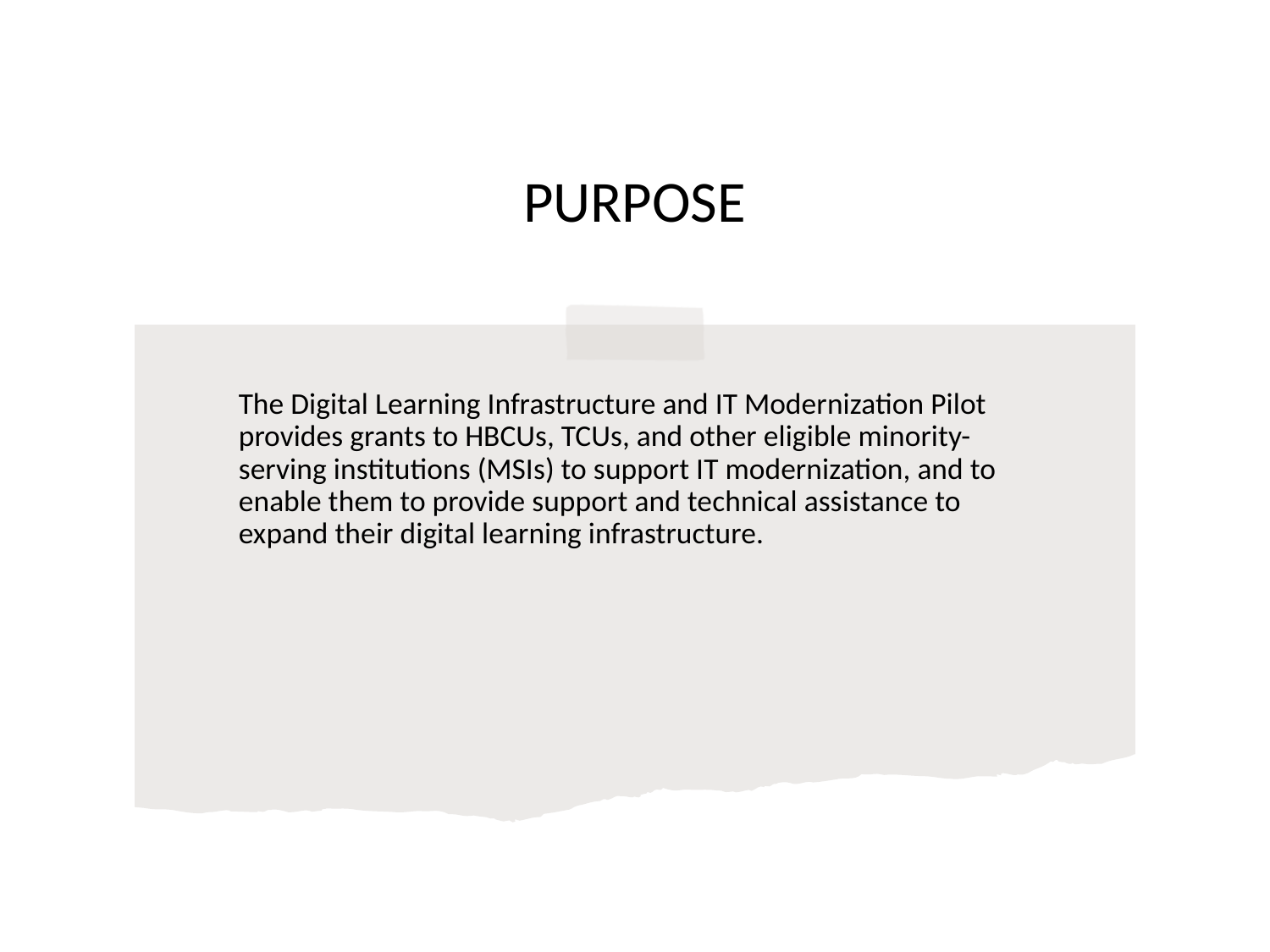

# PURPOSE

	The Digital Learning Infrastructure and IT Modernization Pilot provides grants to HBCUs, TCUs, and other eligible minority-serving institutions (MSIs) to support IT modernization, and to enable them to provide support and technical assistance to expand their digital learning infrastructure.